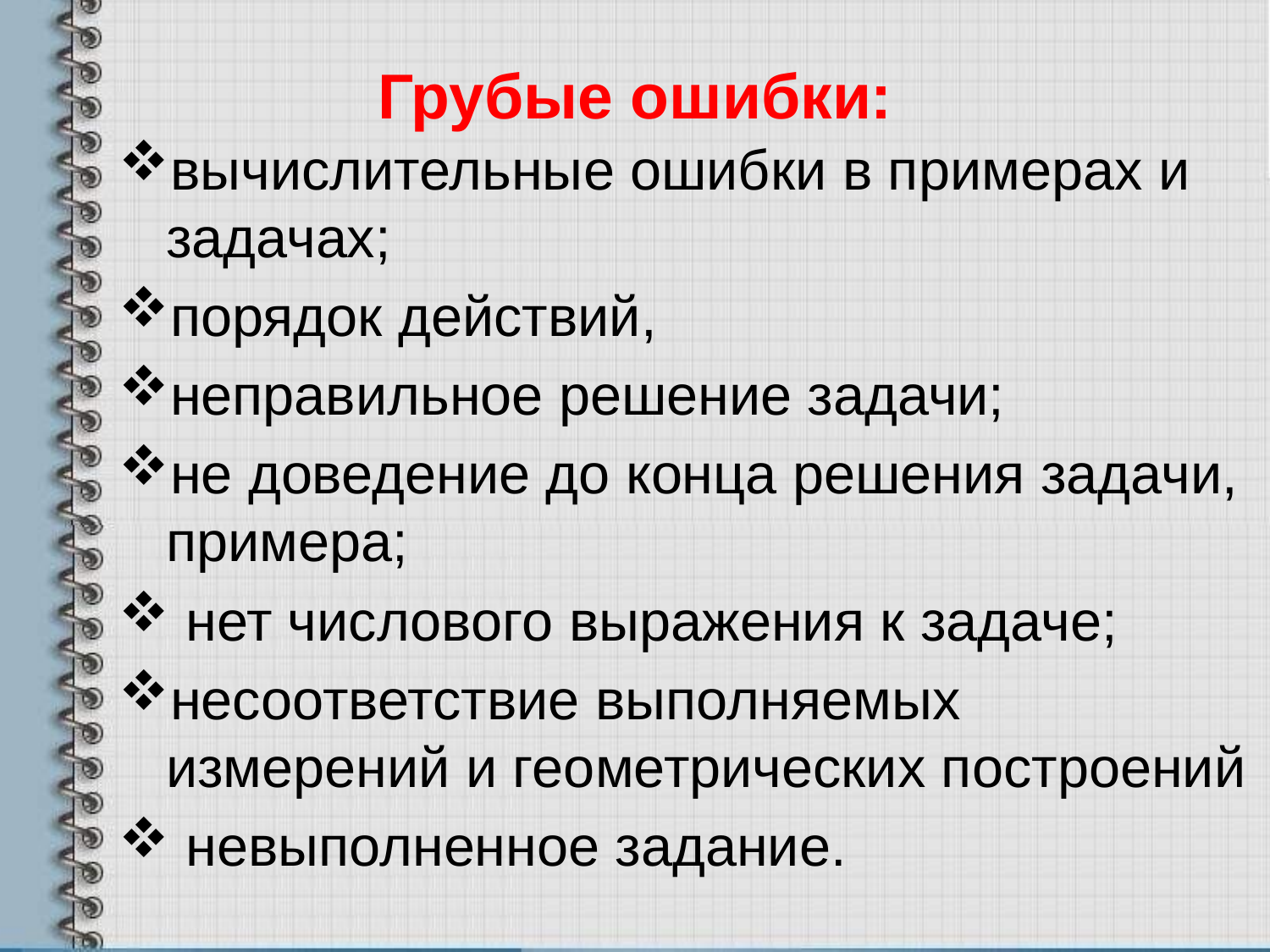

# Грубые ошибки:
вычислительные ошибки в примерах и задачах;
порядок действий,
неправильное решение задачи;
не доведение до конца решения задачи, примера;
 нет числового выражения к задаче;
несоответствие выполняемых измерений и геометрических построений
 невыполненное задание.